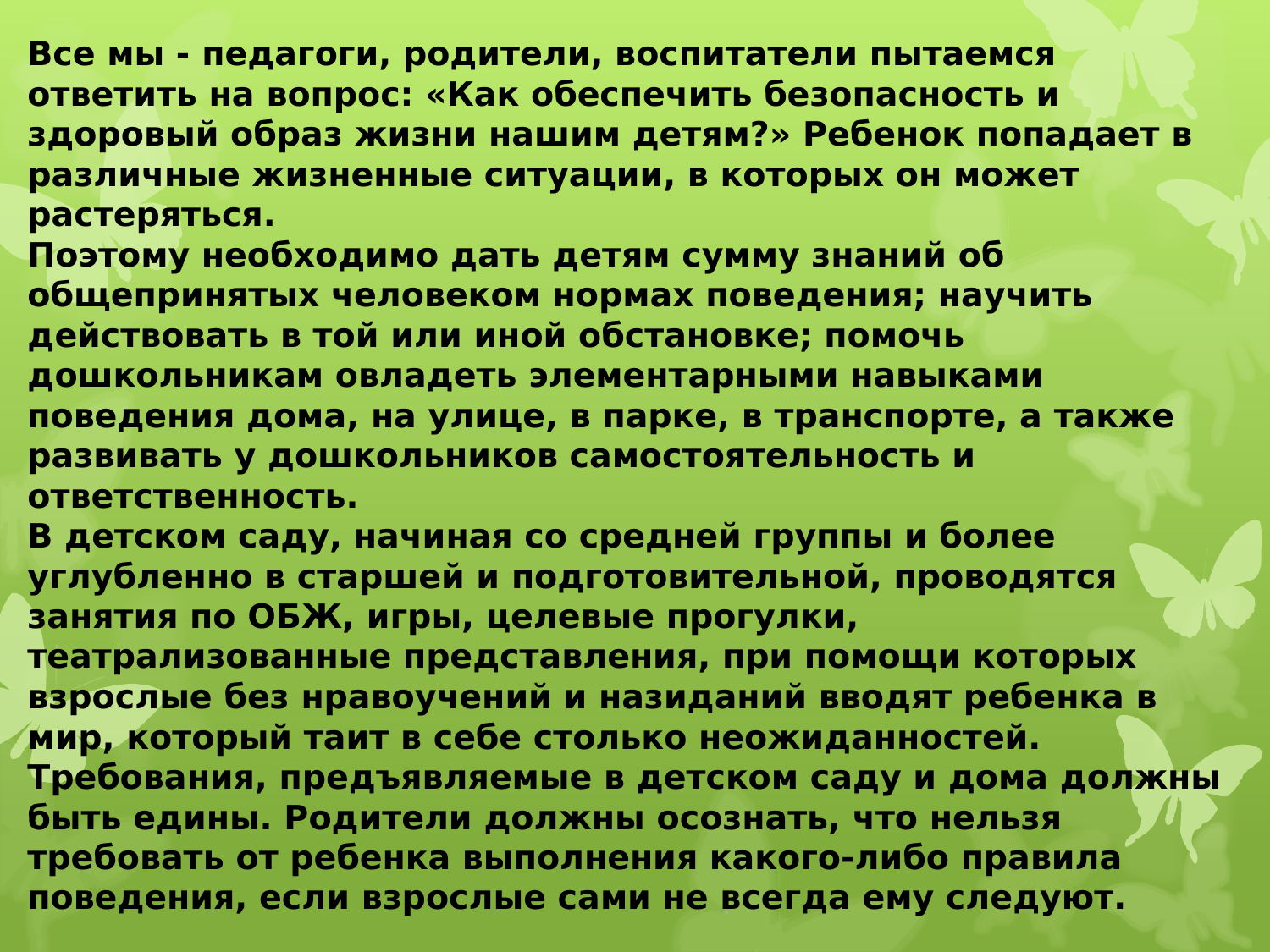

Все мы - педагоги, родители, воспитатели пытаемся ответить на вопрос: «Как обеспечить безопасность и здоровый образ жизни нашим детям?» Ребенок попадает в различные жизненные ситуации, в которых он может растеряться.
Поэтому необходимо дать детям сумму знаний об общепринятых человеком нормах поведения; научить действовать в той или иной обстановке; помочь дошкольникам овладеть элементарными навыками поведения дома, на улице, в парке, в транспорте, а также развивать у дошкольников самостоятельность и ответственность.
В детском саду, начиная со средней группы и более углубленно в старшей и подготовительной, проводятся занятия по ОБЖ, игры, целевые прогулки, театрализованные представления, при помощи которых взрослые без нравоучений и назиданий вводят ребенка в мир, который таит в себе столько неожиданностей.
Требования, предъявляемые в детском саду и дома должны быть едины. Родители должны осознать, что нельзя требовать от ребенка выполнения какого-либо правила поведения, если взрослые сами не всегда ему следуют.